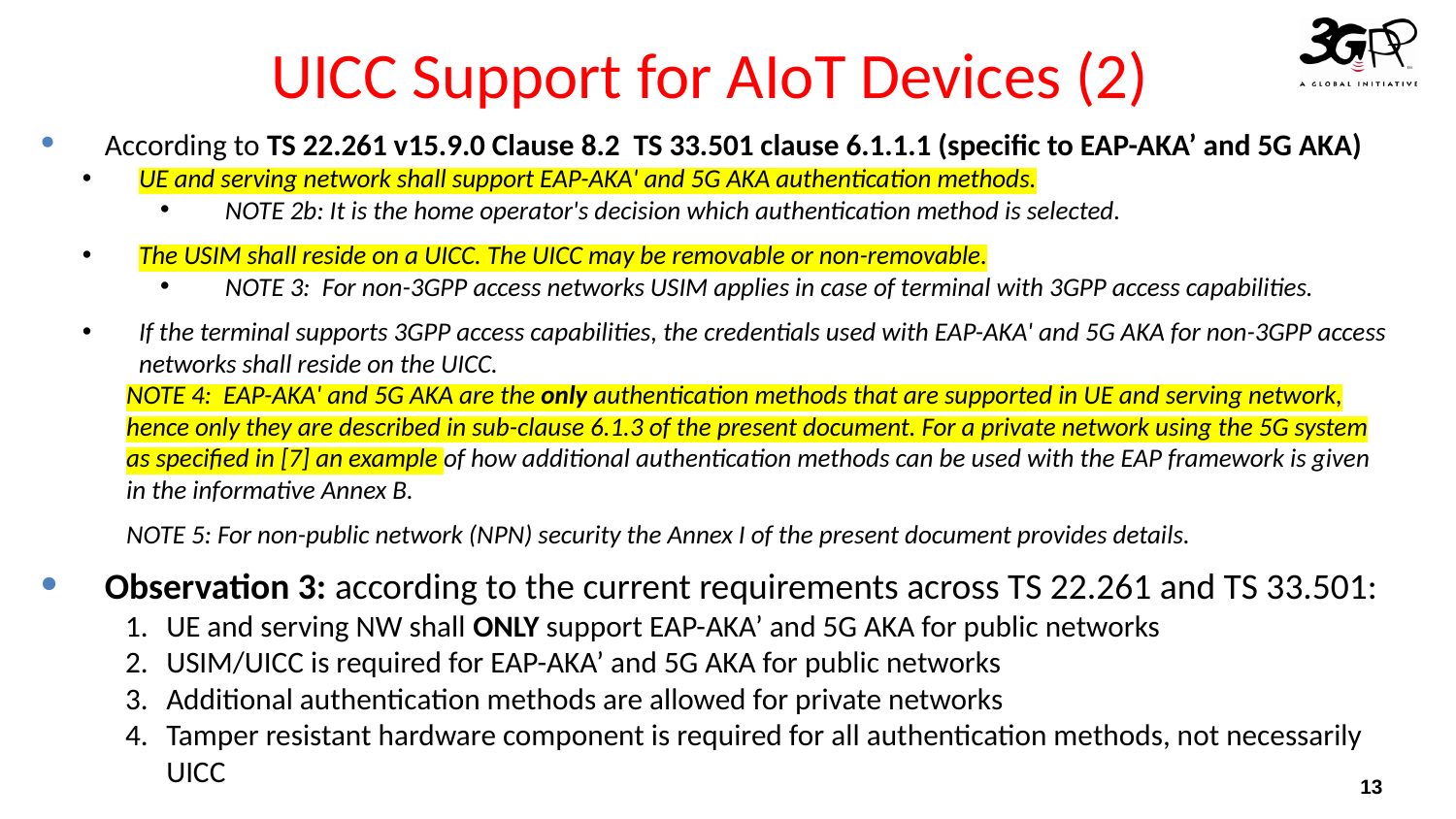

# UICC Support for AIoT Devices (2)
According to TS 22.261 v15.9.0 Clause 8.2  TS 33.501 clause 6.1.1.1 (specific to EAP-AKA’ and 5G AKA)
UE and serving network shall support EAP-AKA' and 5G AKA authentication methods.
NOTE 2b: It is the home operator's decision which authentication method is selected.
The USIM shall reside on a UICC. The UICC may be removable or non-removable.
NOTE 3:  For non-3GPP access networks USIM applies in case of terminal with 3GPP access capabilities.
If the terminal supports 3GPP access capabilities, the credentials used with EAP-AKA' and 5G AKA for non-3GPP access networks shall reside on the UICC.
NOTE 4:  EAP-AKA' and 5G AKA are the only authentication methods that are supported in UE and serving network, hence only they are described in sub-clause 6.1.3 of the present document. For a private network using the 5G system as specified in [7] an example of how additional authentication methods can be used with the EAP framework is given in the informative Annex B.
NOTE 5: For non-public network (NPN) security the Annex I of the present document provides details.
Observation 3: according to the current requirements across TS 22.261 and TS 33.501:
UE and serving NW shall ONLY support EAP-AKA’ and 5G AKA for public networks
USIM/UICC is required for EAP-AKA’ and 5G AKA for public networks
Additional authentication methods are allowed for private networks
Tamper resistant hardware component is required for all authentication methods, not necessarily UICC